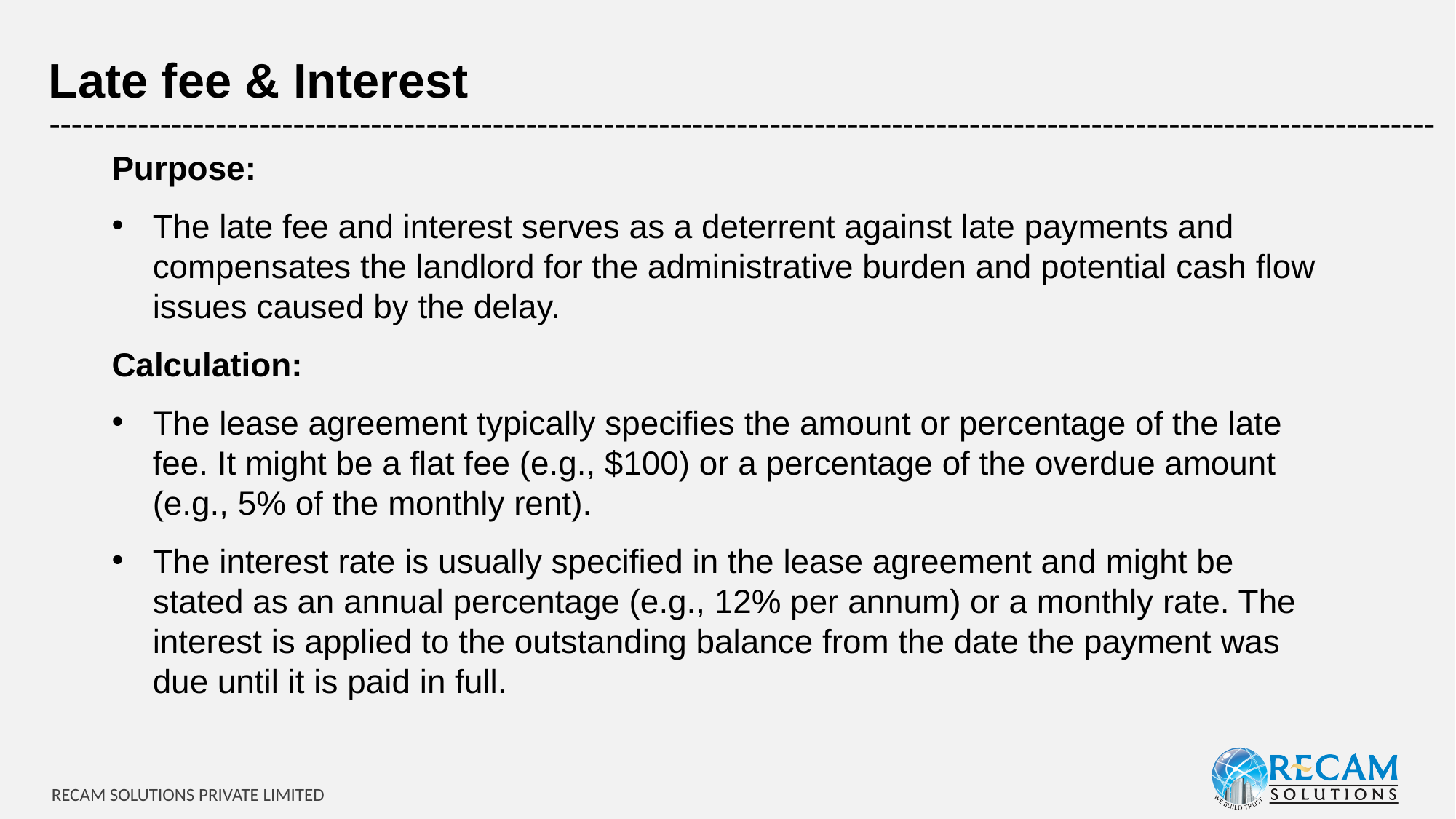

Late fee & Interest
-----------------------------------------------------------------------------------------------------------------------------
Purpose:
The late fee and interest serves as a deterrent against late payments and compensates the landlord for the administrative burden and potential cash flow issues caused by the delay.
Calculation:
The lease agreement typically specifies the amount or percentage of the late fee. It might be a flat fee (e.g., $100) or a percentage of the overdue amount (e.g., 5% of the monthly rent).
The interest rate is usually specified in the lease agreement and might be stated as an annual percentage (e.g., 12% per annum) or a monthly rate. The interest is applied to the outstanding balance from the date the payment was due until it is paid in full.
RECAM SOLUTIONS PRIVATE LIMITED